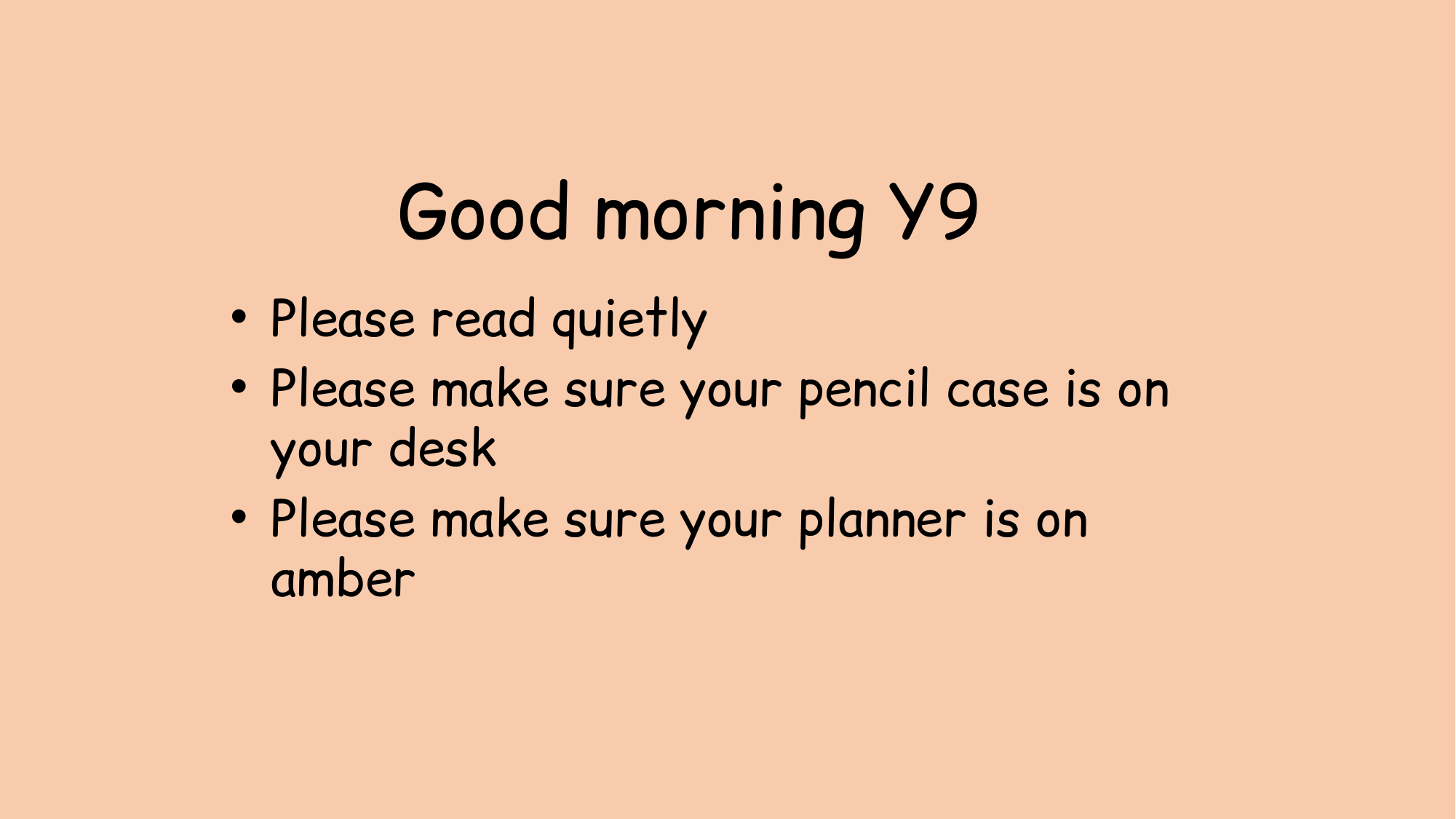

Good morning Y9
Please read quietly
Please make sure your pencil case is on your desk
Please make sure your planner is on amber